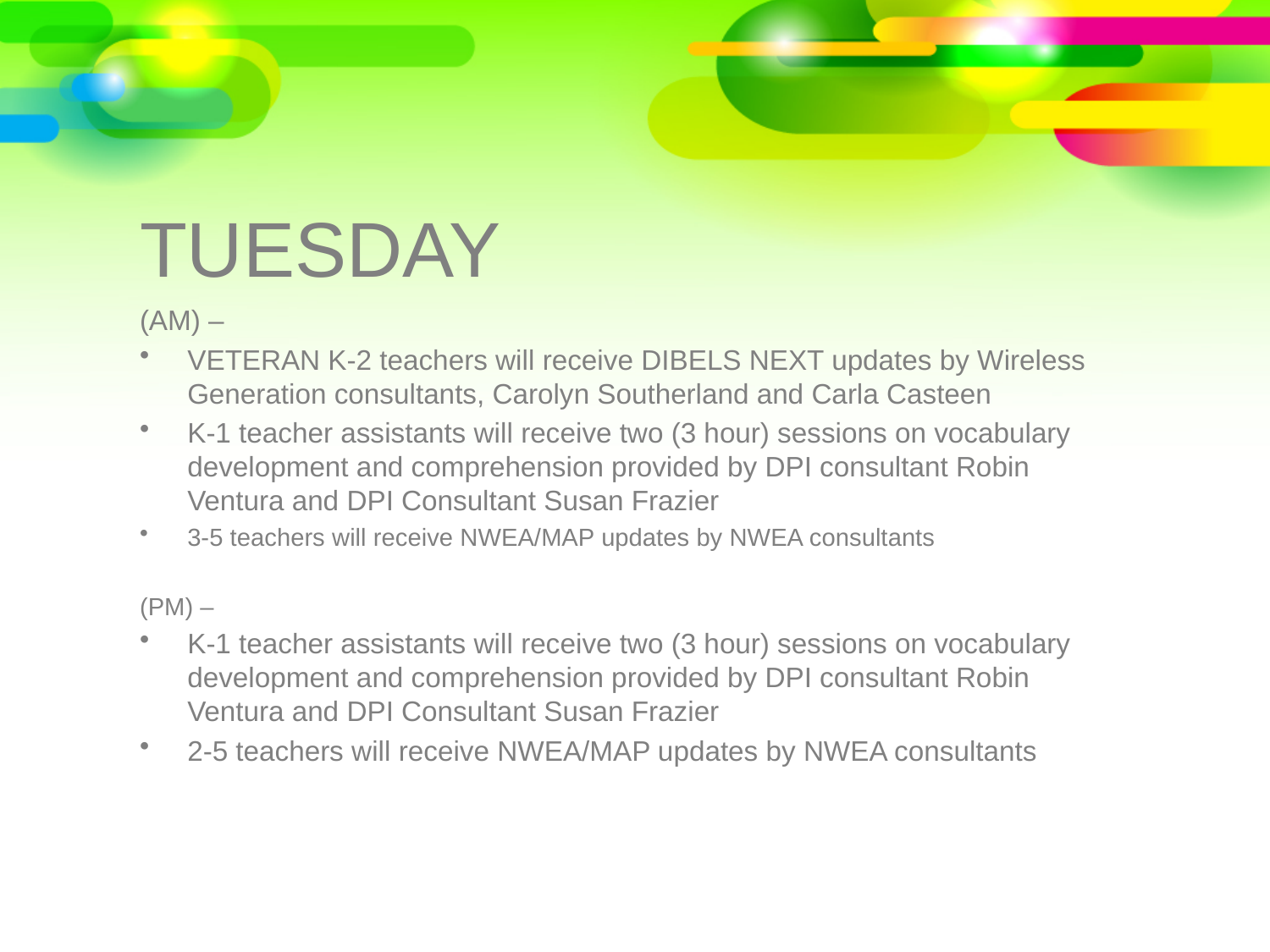

# TUESDAY
(AM) –
VETERAN K-2 teachers will receive DIBELS NEXT updates by Wireless Generation consultants, Carolyn Southerland and Carla Casteen
K-1 teacher assistants will receive two (3 hour) sessions on vocabulary development and comprehension provided by DPI consultant Robin Ventura and DPI Consultant Susan Frazier
3-5 teachers will receive NWEA/MAP updates by NWEA consultants

(PM) –
K-1 teacher assistants will receive two (3 hour) sessions on vocabulary development and comprehension provided by DPI consultant Robin Ventura and DPI Consultant Susan Frazier
2-5 teachers will receive NWEA/MAP updates by NWEA consultants